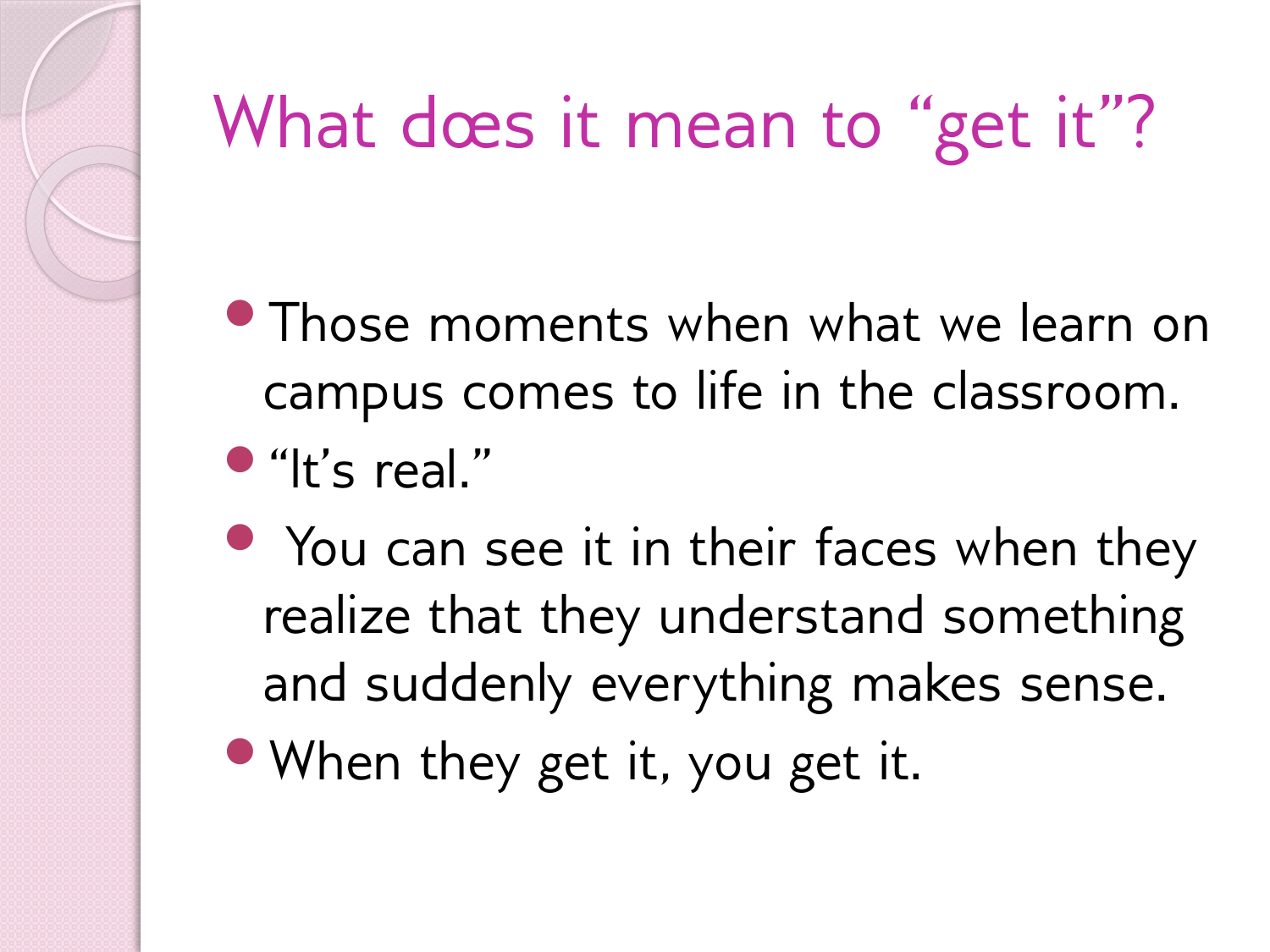

# What does it mean to “get it”?

Those moments when what we learn on campus comes to life in the classroom.
“It’s real.”
 You can see it in their faces when they realize that they understand something and suddenly everything makes sense.
When they get it, you get it.